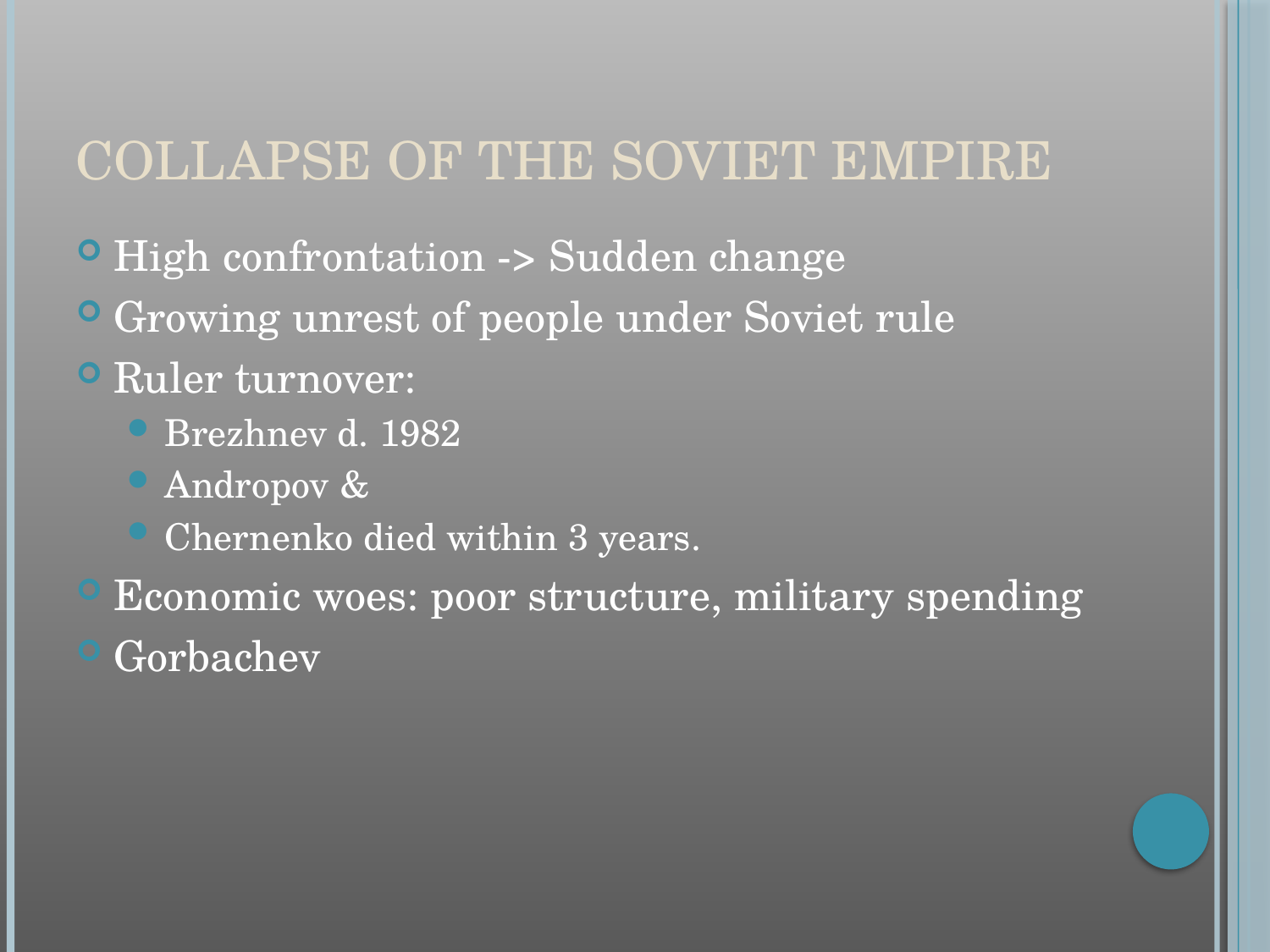

# Collapse of the Soviet Empire
High confrontation -> Sudden change
Growing unrest of people under Soviet rule
Ruler turnover:
Brezhnev d. 1982
Andropov &
Chernenko died within 3 years.
Economic woes: poor structure, military spending
Gorbachev